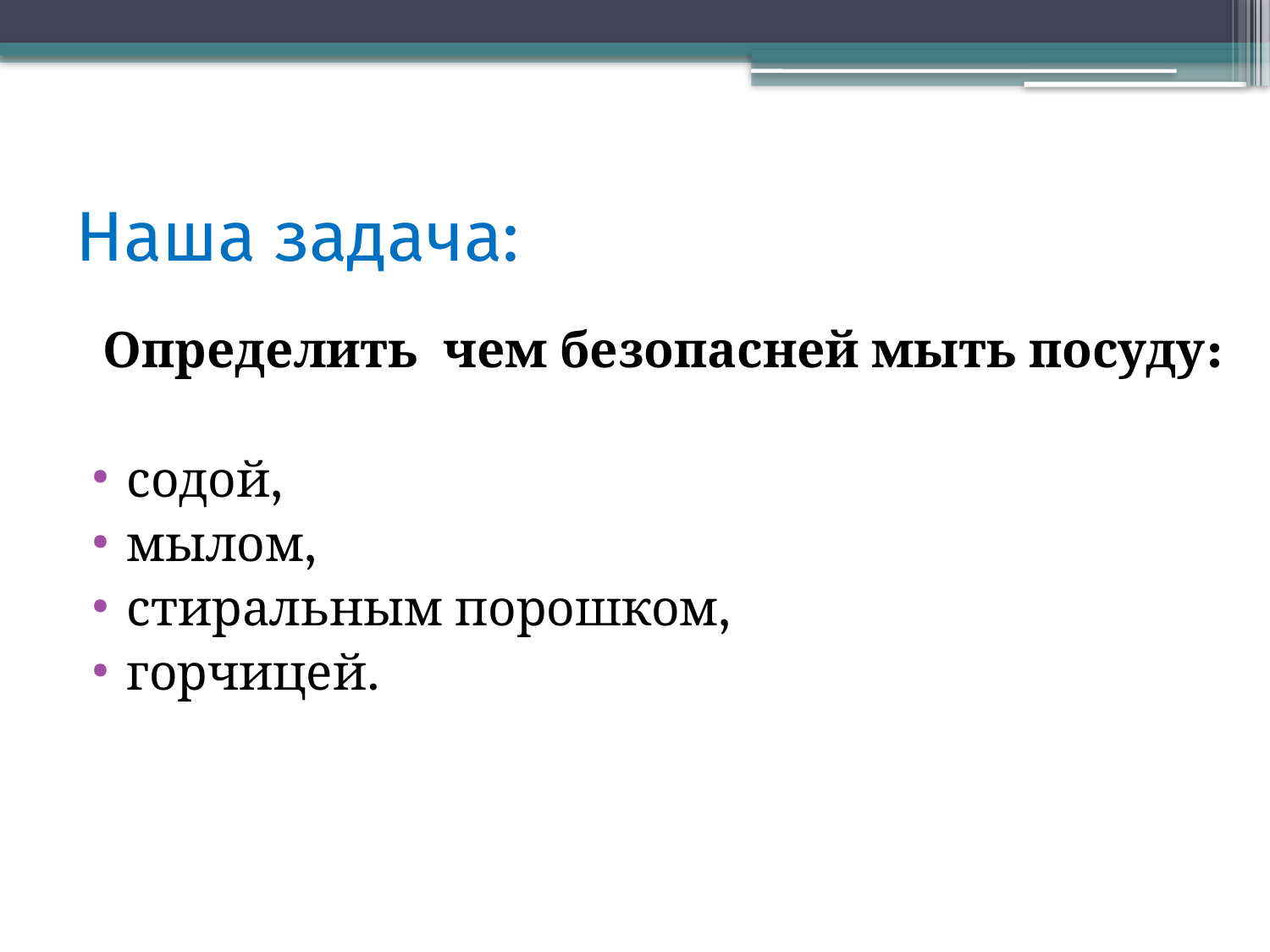

# Наша задача:
 Определить  чем безопасней мыть посуду:

содой,
мылом,
стиральным порошком,
горчицей.